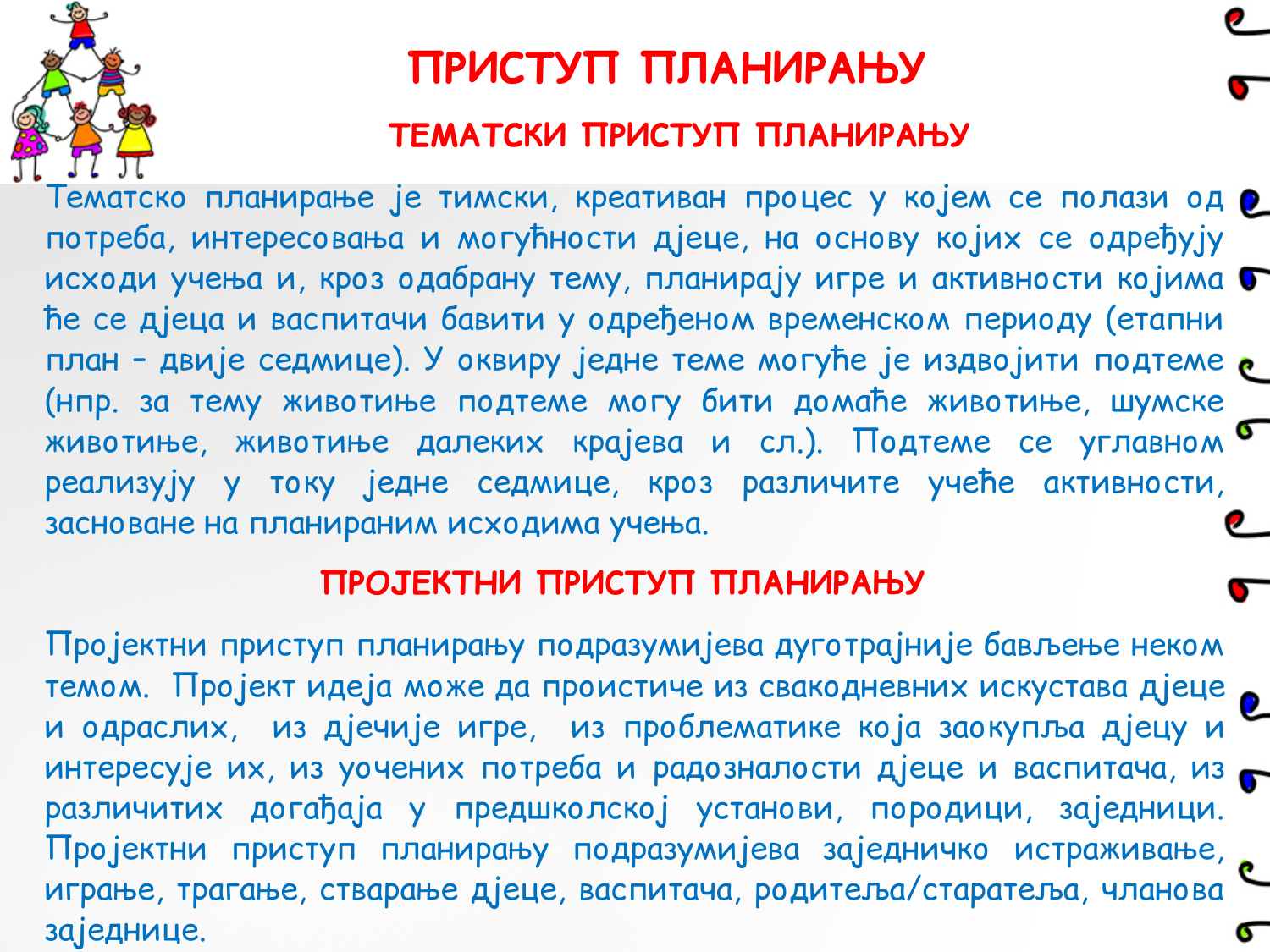

# ПРИСТУП ПЛАНИРАЊУ
                         ТЕМАТСКИ ПРИСТУП ПЛАНИРАЊУ
Тематскo планирање је тимски, креативан процес у којем се полази од потреба, интересовања и могућности дјеце, на основу којих се одређују исходи учења и, кроз одабрану тему, планирају игре и активности којима ће се дјеца и васпитачи бавити у одређеном временском периоду (етапни план – двије седмице). У оквиру једне теме могуће је издвојити подтеме (нпр. за тему животиње подтеме могу бити домаће животиње, шумске животиње, животиње далеких крајева и сл.). Подтеме се углавном реализују у току једне седмице, кроз различите учеће активности, засноване на планираним исходима учења.
                    ПРОЈЕКТНИ ПРИСТУП ПЛАНИРАЊУ
Пројектни приступ планирању подразумијева дуготрајније бављење неком темом.  Пројект идеја може да проистиче из свакодневних искустава дјеце и одраслих,  из дјечије игре,  из проблематике која заокупља дјецу и интересује их, из уочених потреба и радозналости дјеце и васпитача, из различитих догађаја у предшколској установи, породици, заједници. Пројектни приступ планирању подразумијева заједничко истраживање, играње, трагање, стварање дјеце, васпитача, родитеља/старатеља, чланова заједнице.